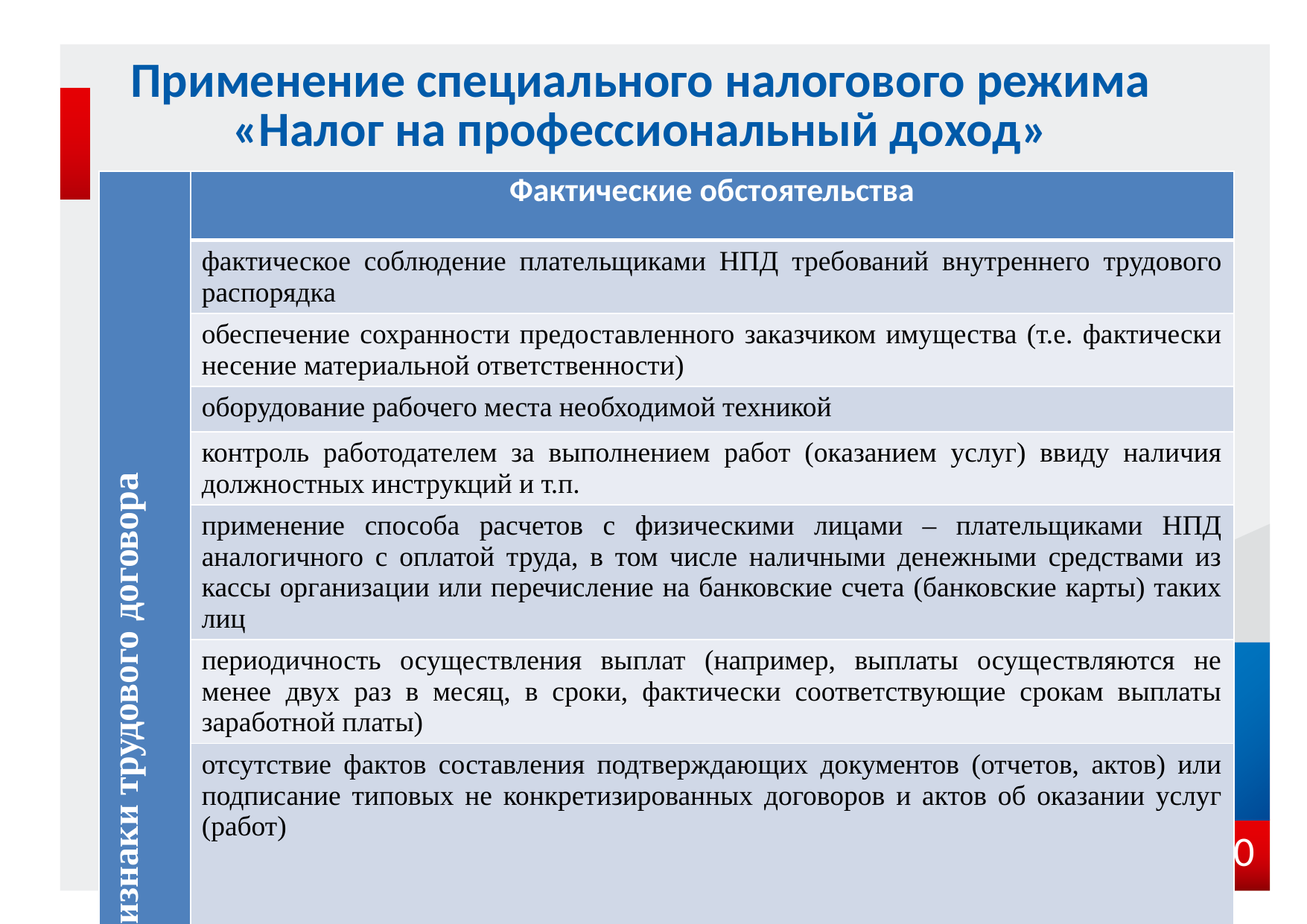

# Применение специального налогового режима «Налог на профессиональный доход»
| признаки трудового договора | Фактические обстоятельства |
| --- | --- |
|  | фактическое соблюдение плательщиками НПД требований внутреннего трудового распорядка |
|  | обеспечение сохранности предоставленного заказчиком имущества (т.е. фактически несение материальной ответственности) |
|  | оборудование рабочего места необходимой техникой |
|  | контроль работодателем за выполнением работ (оказанием услуг) ввиду наличия должностных инструкций и т.п. |
|  | применение способа расчетов с физическими лицами – плательщиками НПД аналогичного с оплатой труда, в том числе наличными денежными средствами из кассы организации или перечисление на банковские счета (банковские карты) таких лиц |
|  | периодичность осуществления выплат (например, выплаты осуществляются не менее двух раз в месяц, в сроки, фактически соответствующие срокам выплаты заработной платы) |
|  | отсутствие фактов составления подтверждающих документов (отчетов, актов) или подписание типовых не конкретизированных договоров и актов об оказании услуг (работ) |
10